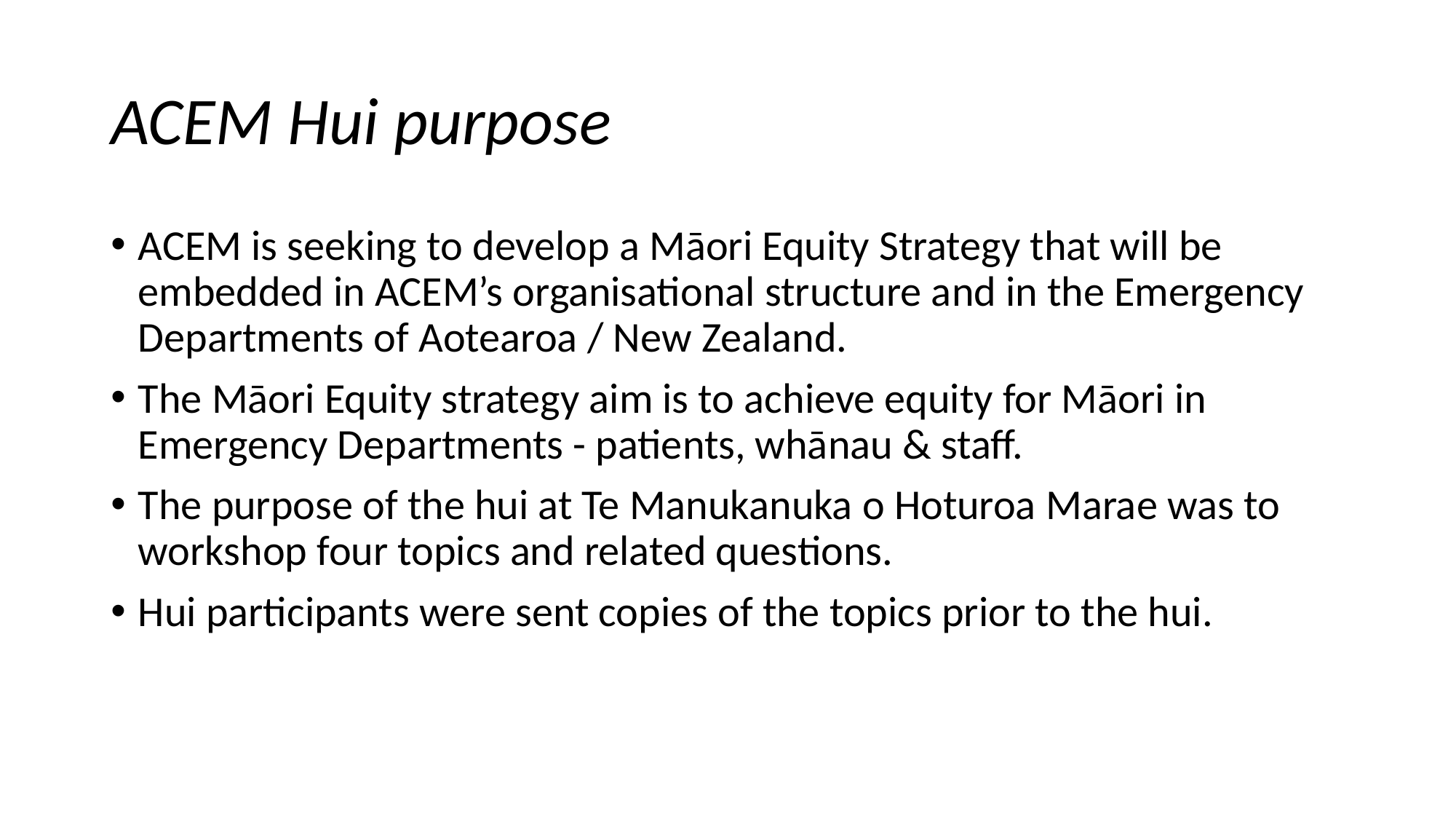

# ACEM Hui purpose
ACEM is seeking to develop a Māori Equity Strategy that will be embedded in ACEM’s organisational structure and in the Emergency Departments of Aotearoa / New Zealand.
The Māori Equity strategy aim is to achieve equity for Māori in Emergency Departments - patients, whānau & staff.
The purpose of the hui at Te Manukanuka o Hoturoa Marae was to workshop four topics and related questions.
Hui participants were sent copies of the topics prior to the hui.